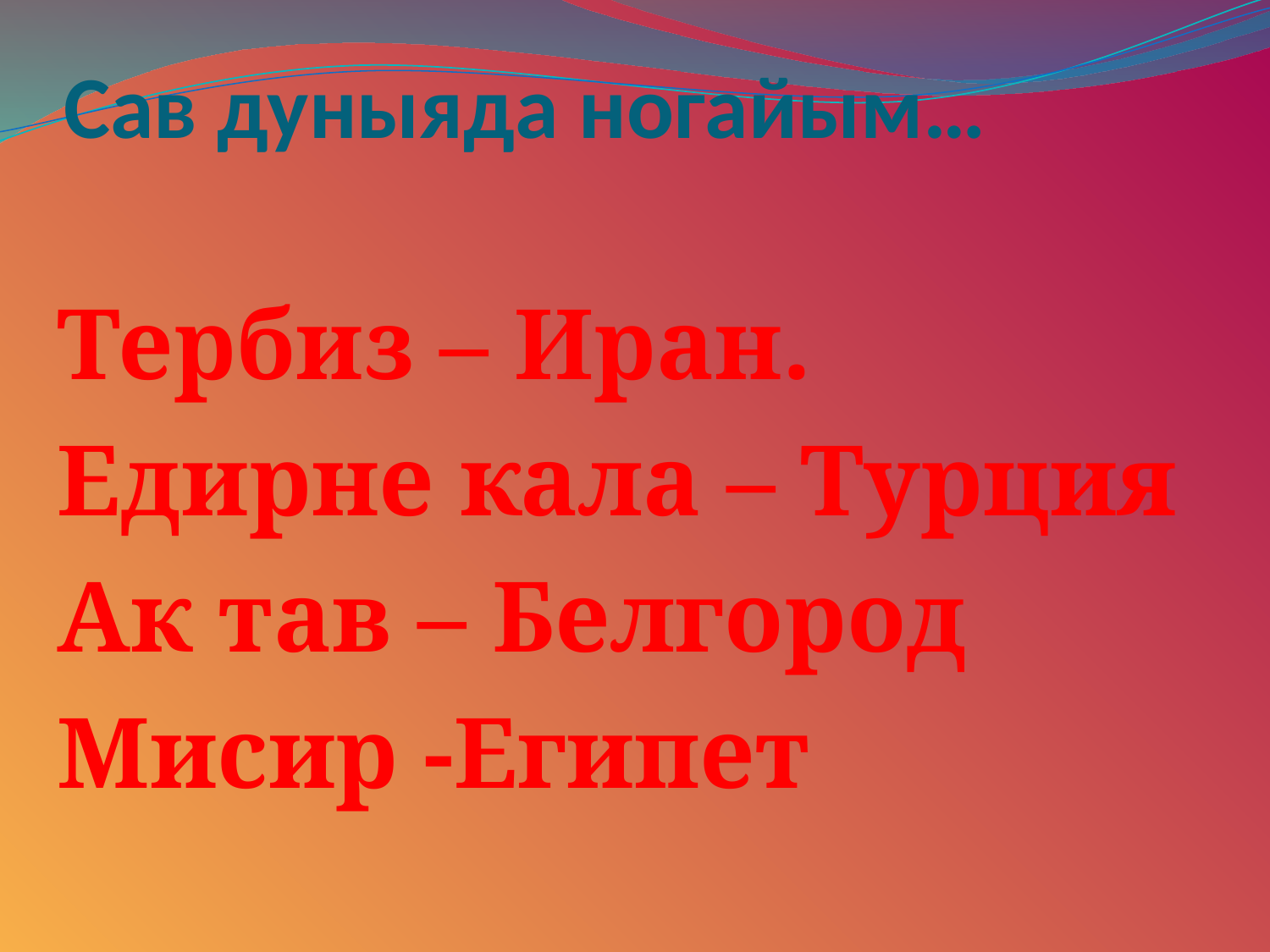

# Сав дуныяда ногайым…
Тербиз – Иран.
Едирне кала – Турция
Ак тав – Белгород
Мисир -Египет